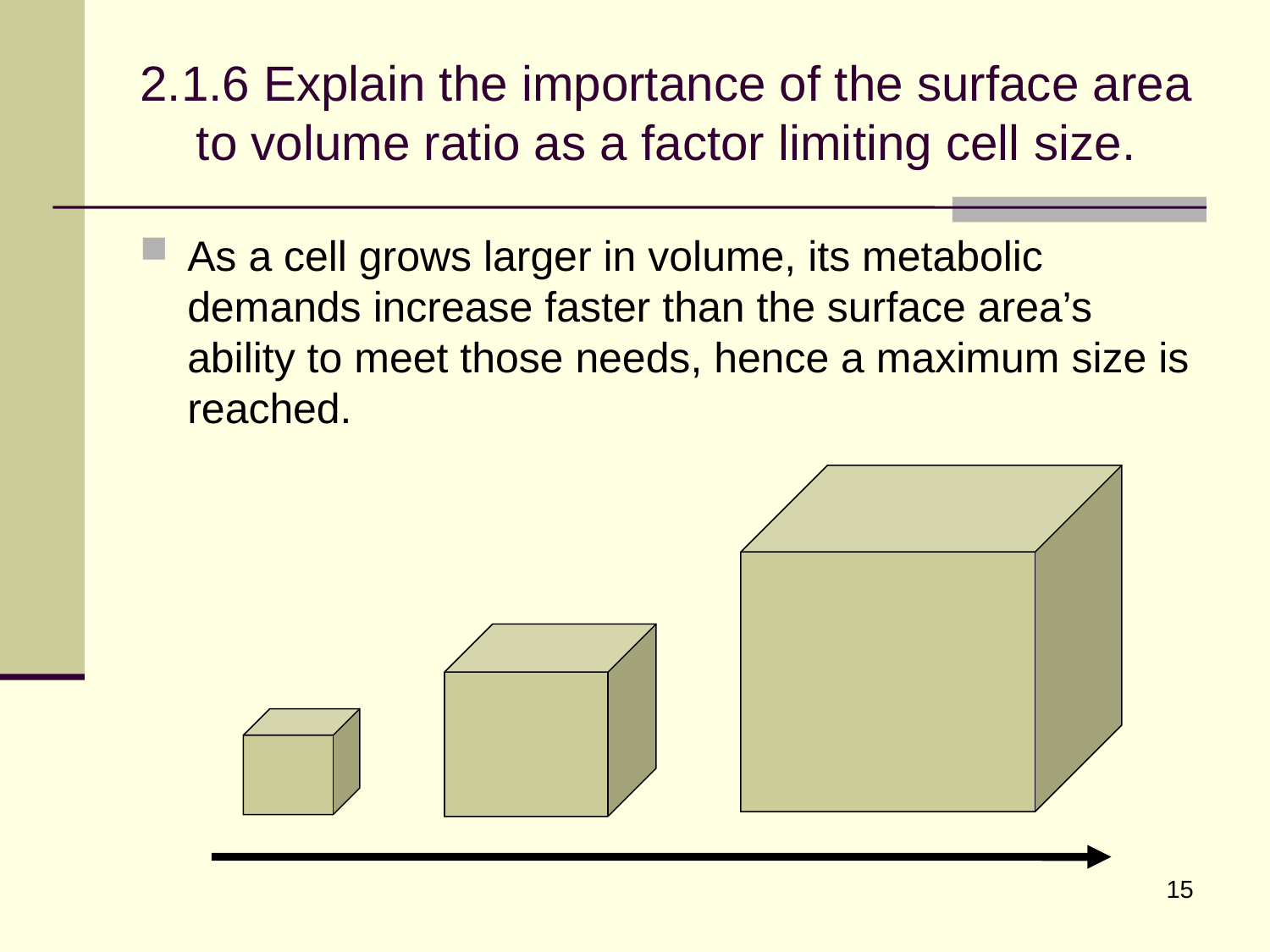

# 2.1.6 Explain the importance of the surface area to volume ratio as a factor limiting cell size.
As a cell grows larger in volume, its metabolic demands increase faster than the surface area’s ability to meet those needs, hence a maximum size is reached.

15